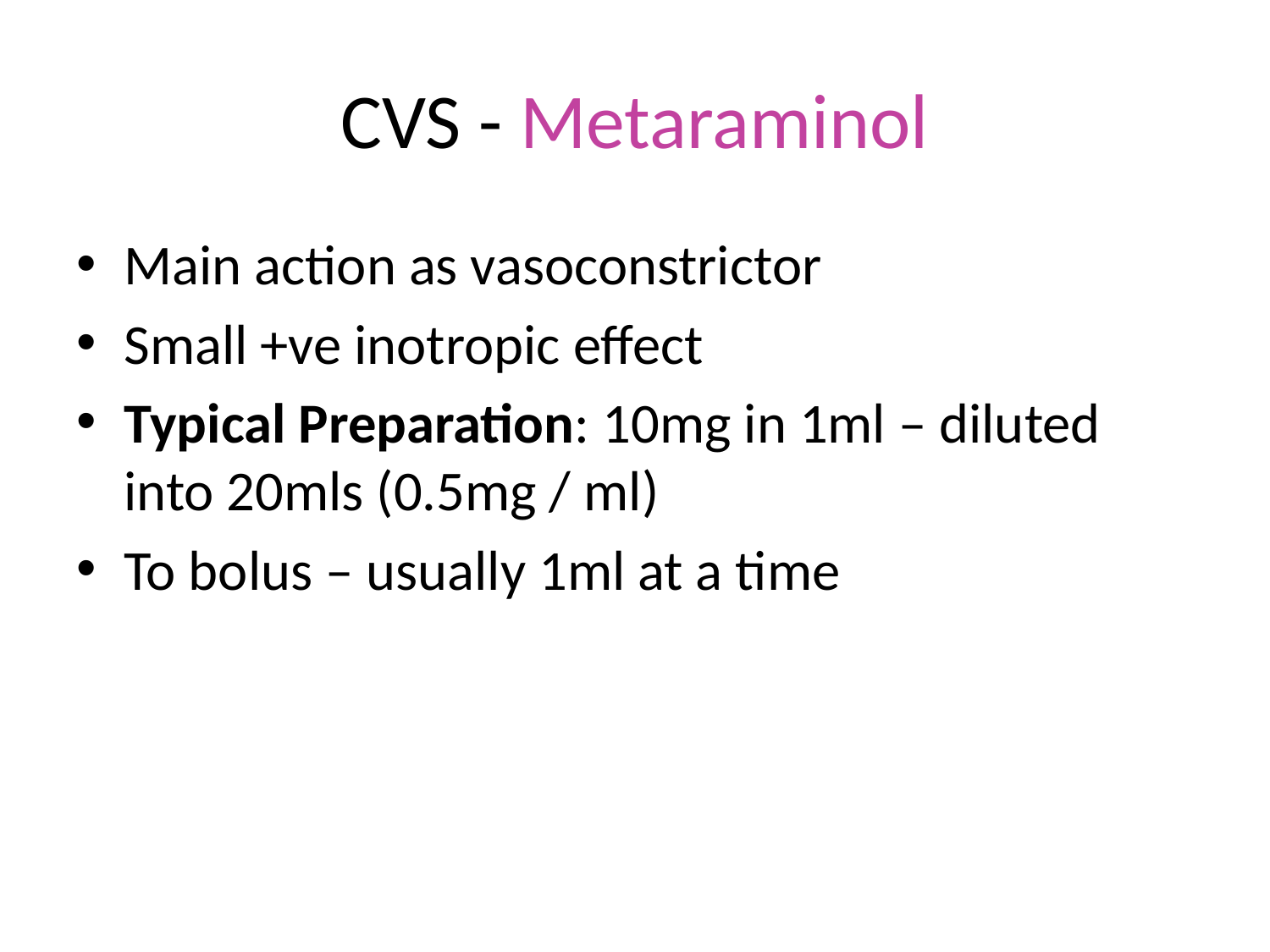

# CVS - Metaraminol
Main action as vasoconstrictor
Small +ve inotropic effect
Typical Preparation: 10mg in 1ml – diluted into 20mls (0.5mg / ml)
To bolus – usually 1ml at a time